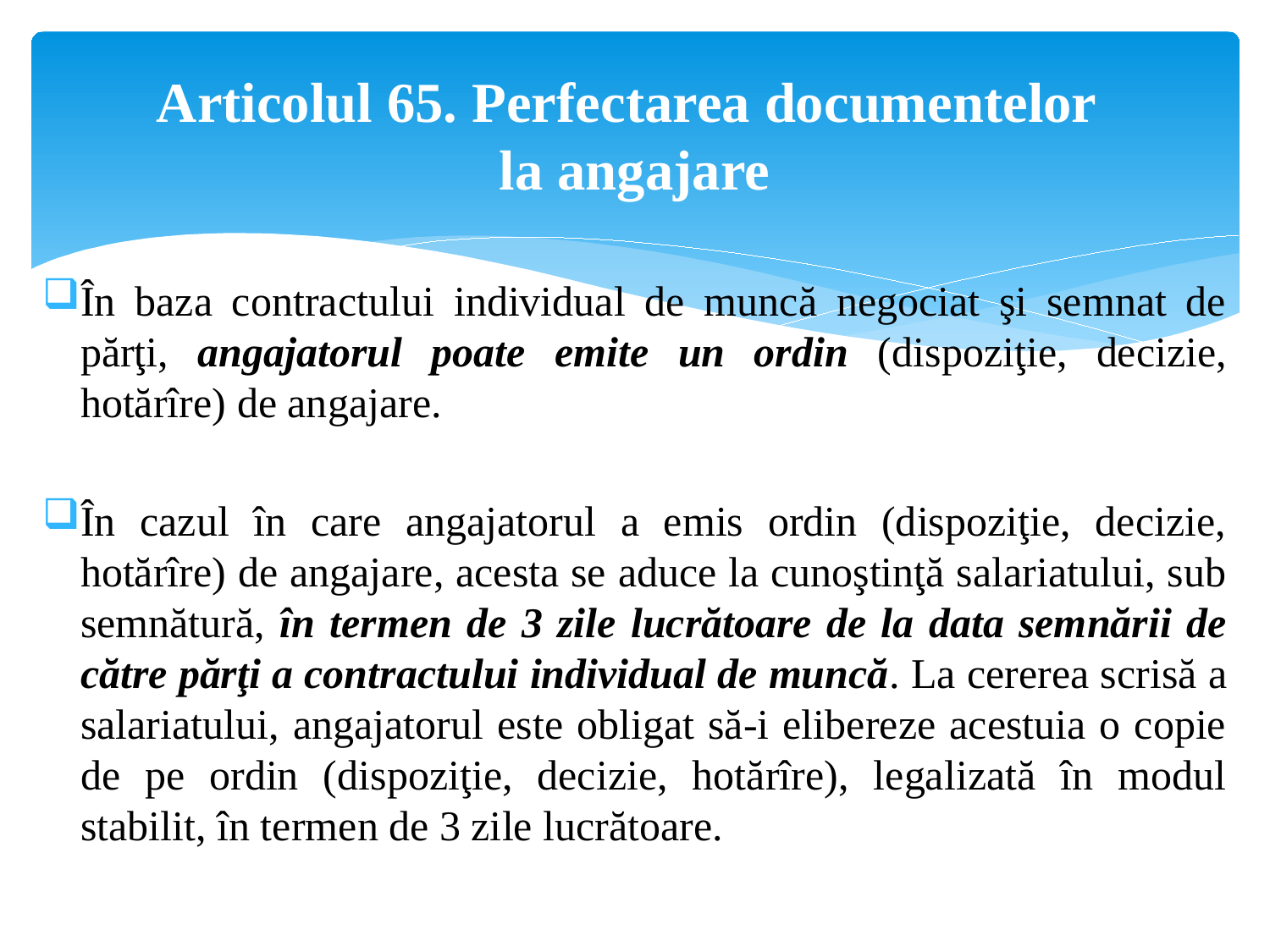

# Articolul 65. Perfectarea documentelor la angajare

În baza contractului individual de muncă negociat şi semnat de părţi, angajatorul poate emite un ordin (dispoziţie, decizie, hotărîre) de angajare.

În cazul în care angajatorul a emis ordin (dispoziţie, decizie, hotărîre) de angajare, acesta se aduce la cunoştinţă salariatului, sub semnătură, în termen de 3 zile lucrătoare de la data semnării de către părţi a contractului individual de muncă. La cererea scrisă a salariatului, angajatorul este obligat să-i elibereze acestuia o copie de pe ordin (dispoziţie, decizie, hotărîre), legalizată în modul stabilit, în termen de 3 zile lucrătoare.